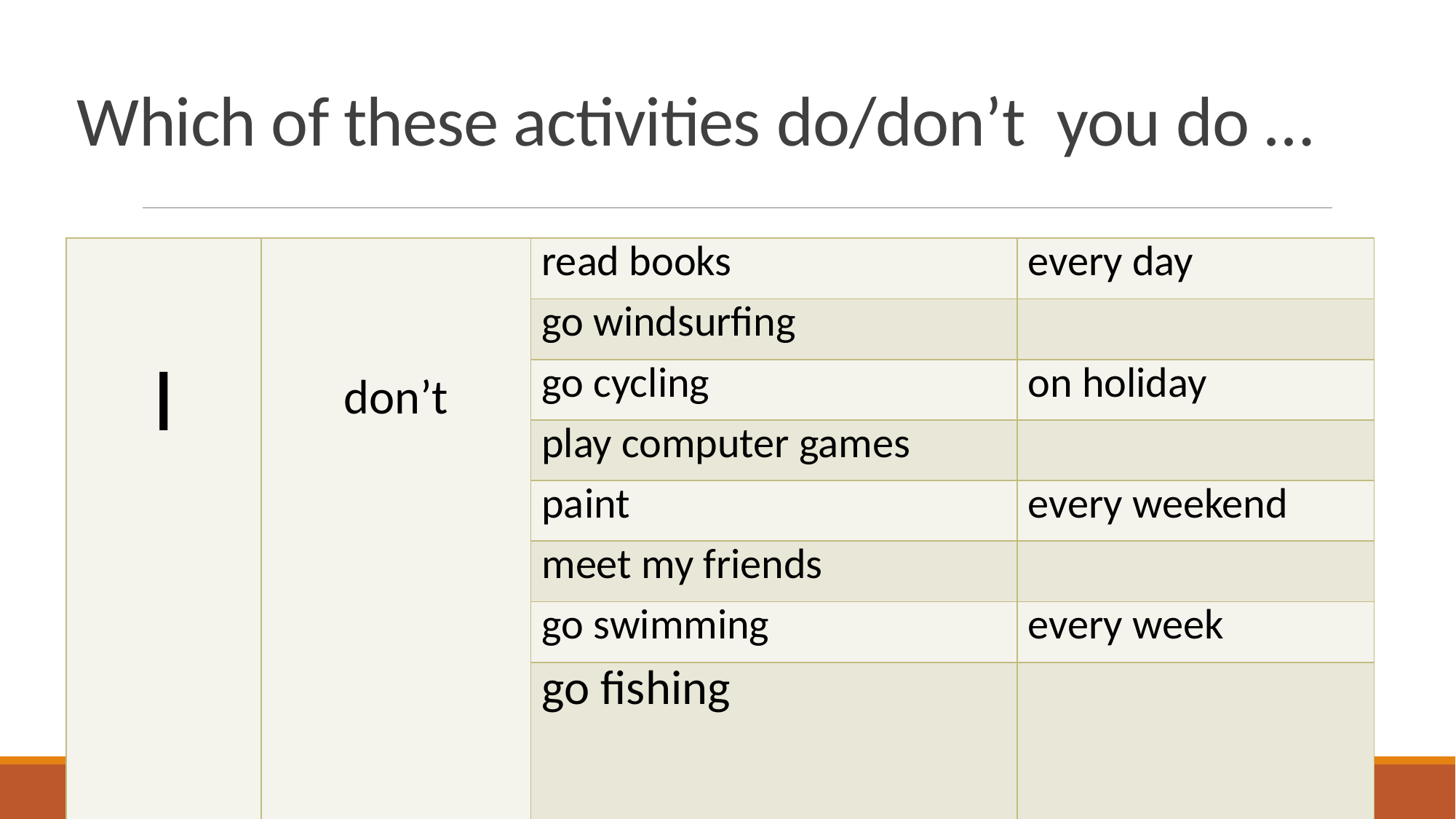

# Which of these activities do/don’t  you do …
| I | don’t | read books | every day |
| --- | --- | --- | --- |
|  |  | go windsurfing |  |
|  |  | go cycling | on holiday |
|  |  | play computer games |  |
|  |  | paint | every weekend |
|  |  | meet my friends |  |
|  |  | go swimming | every week |
|  |  | go fishing |  |